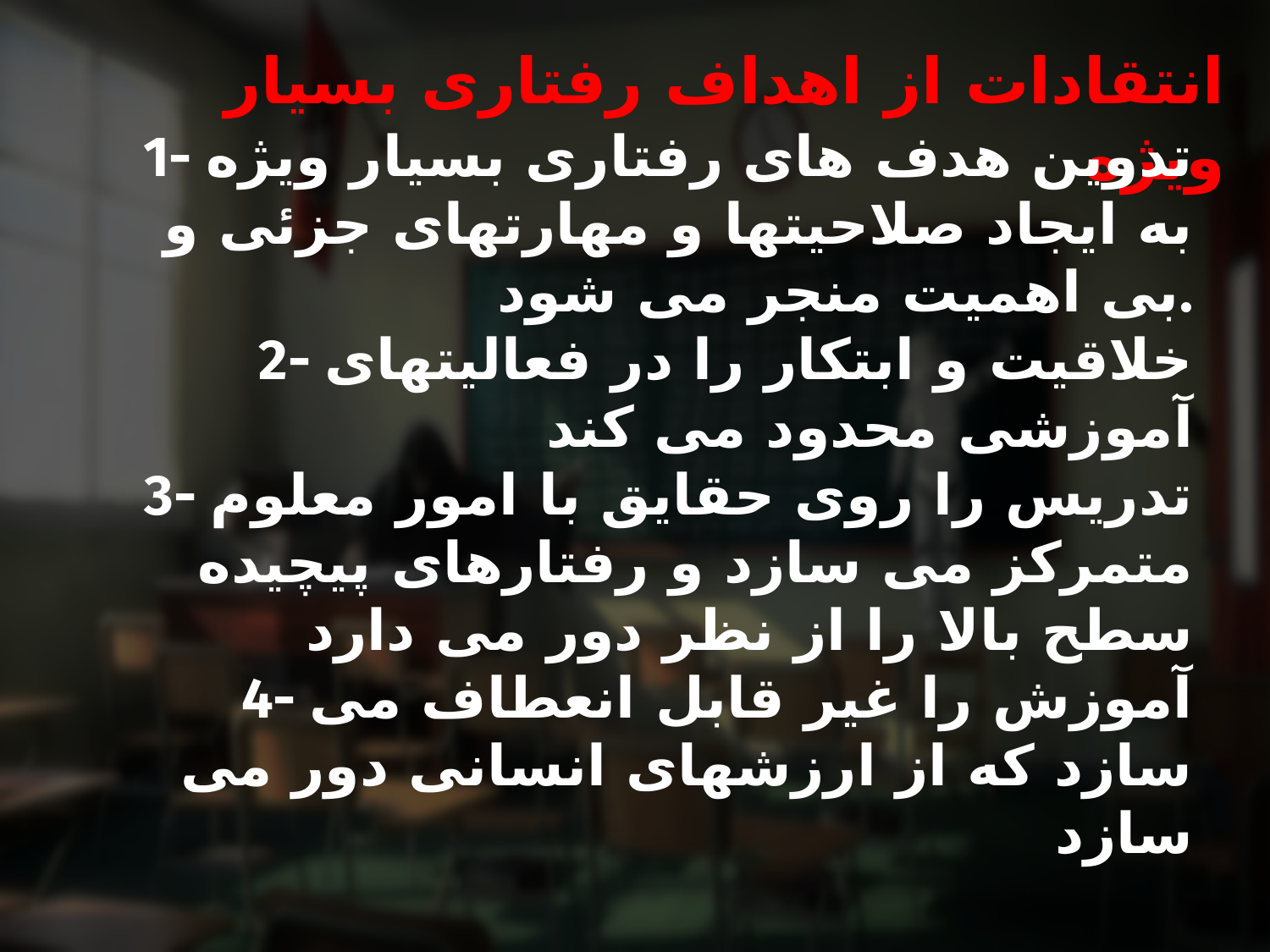

# انتقادات از اهداف رفتاری بسیار ویژه
1- تدوین هدف های رفتاری بسیار ویژه به ایجاد صلاحیتها و مهارتهای جزئی و بی اهمیت منجر می شود.
2- خلاقیت و ابتکار را در فعالیتهای آموزشی محدود می کند
3- تدریس را روی حقایق با امور معلوم متمرکز می سازد و رفتارهای پیچیده سطح بالا را از نظر دور می دارد
4- آموزش را غیر قابل انعطاف می سازد که از ارزشهای انسانی دور می سازد